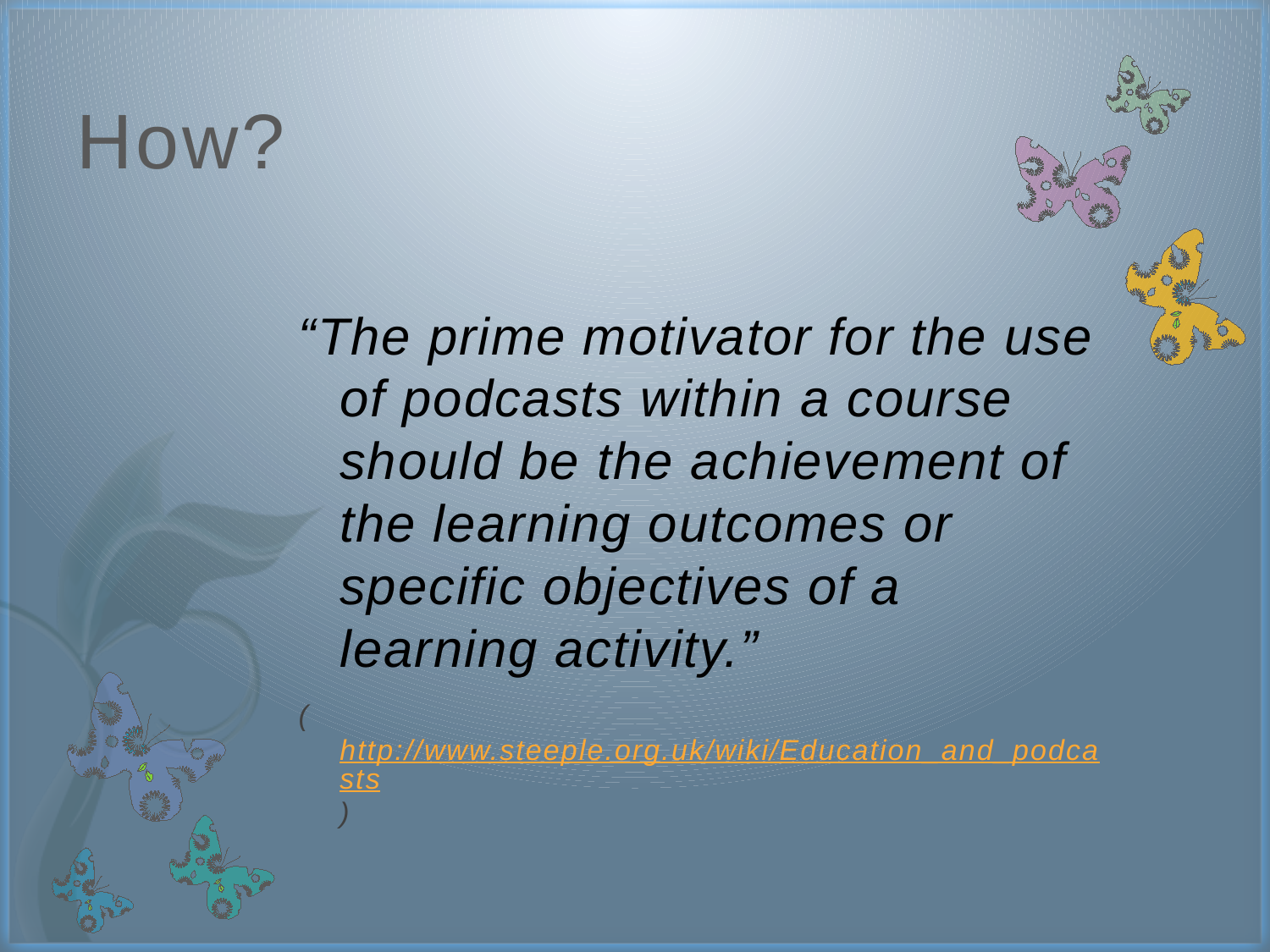

# How?
“The prime motivator for the use of podcasts within a course should be the achievement of the learning outcomes or specific objectives of a learning activity.”
(http://www.steeple.org.uk/wiki/Education_and_podcasts)